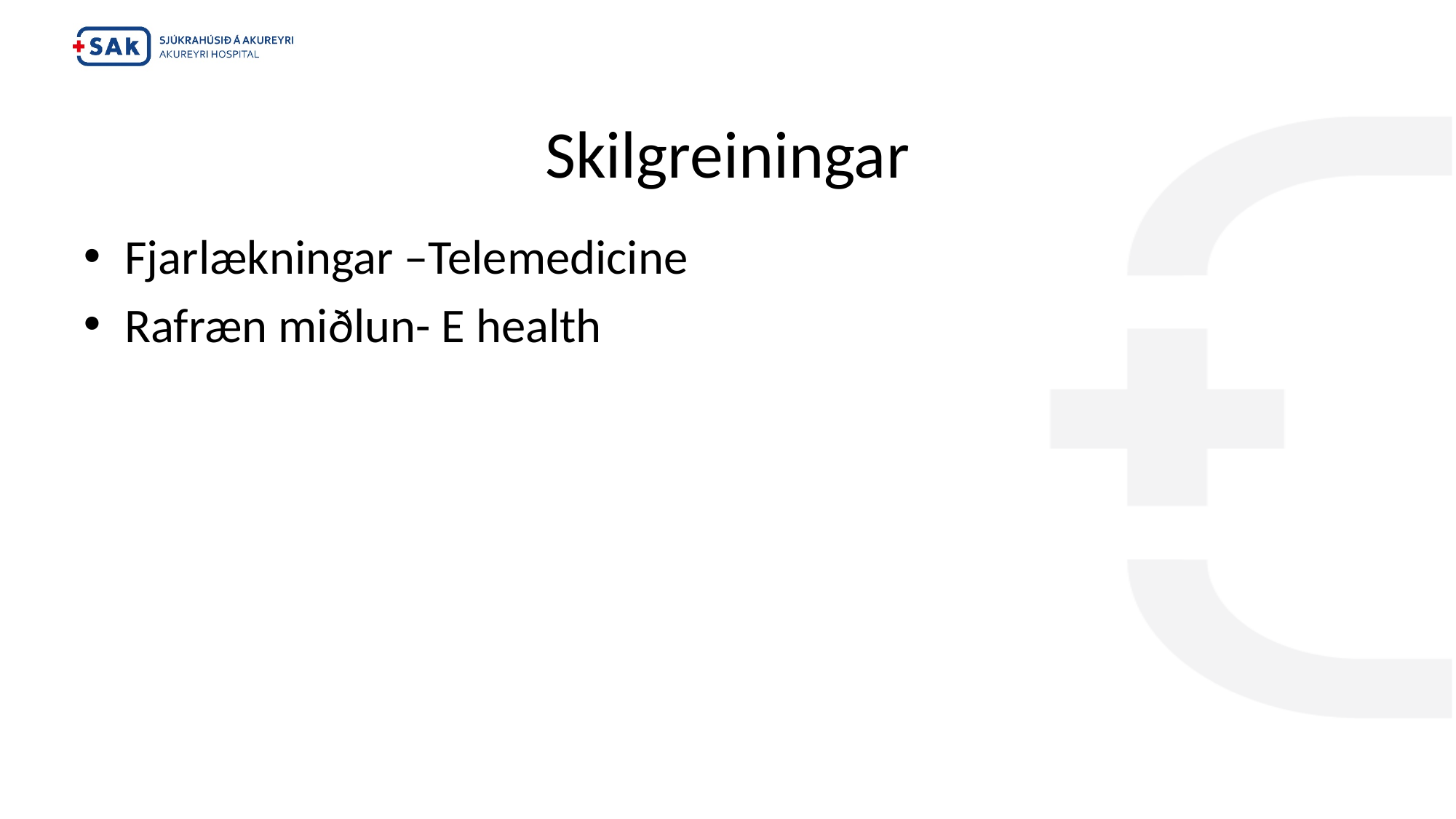

# Skilgreiningar
Fjarlækningar –Telemedicine
Rafræn miðlun- E health